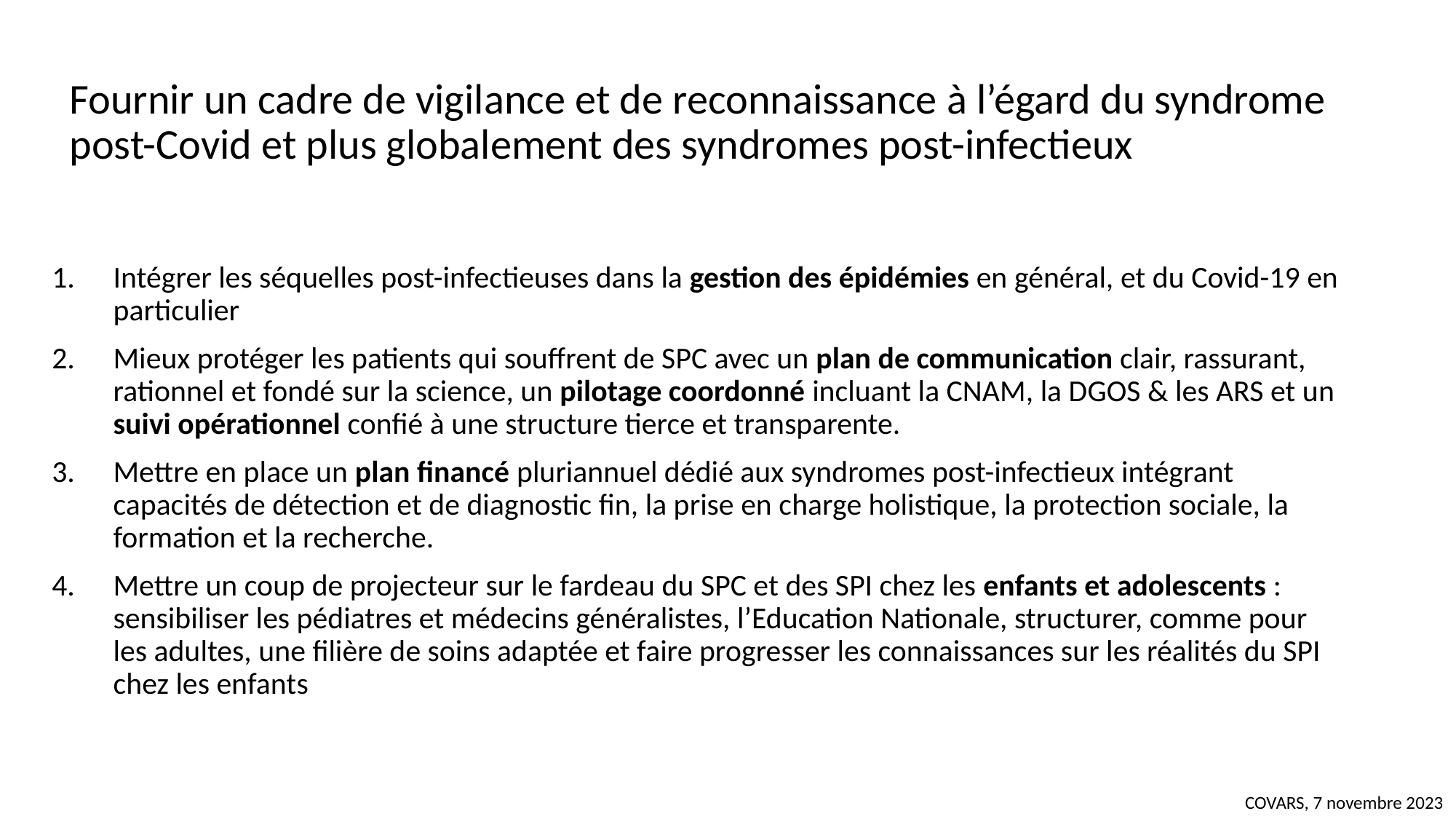

# Fournir un cadre de vigilance et de reconnaissance à l’égard du syndrome post-Covid et plus globalement des syndromes post-infectieux
Intégrer les séquelles post-infectieuses dans la gestion des épidémies en général, et du Covid-19 en particulier
Mieux protéger les patients qui souffrent de SPC avec un plan de communication clair, rassurant, rationnel et fondé sur la science, un pilotage coordonné incluant la CNAM, la DGOS & les ARS et un suivi opérationnel confié à une structure tierce et transparente.
Mettre en place un plan financé pluriannuel dédié aux syndromes post-infectieux intégrant capacités de détection et de diagnostic fin, la prise en charge holistique, la protection sociale, la formation et la recherche.
Mettre un coup de projecteur sur le fardeau du SPC et des SPI chez les enfants et adolescents : sensibiliser les pédiatres et médecins généralistes, l’Education Nationale, structurer, comme pour les adultes, une filière de soins adaptée et faire progresser les connaissances sur les réalités du SPI chez les enfants
COVARS, 7 novembre 2023